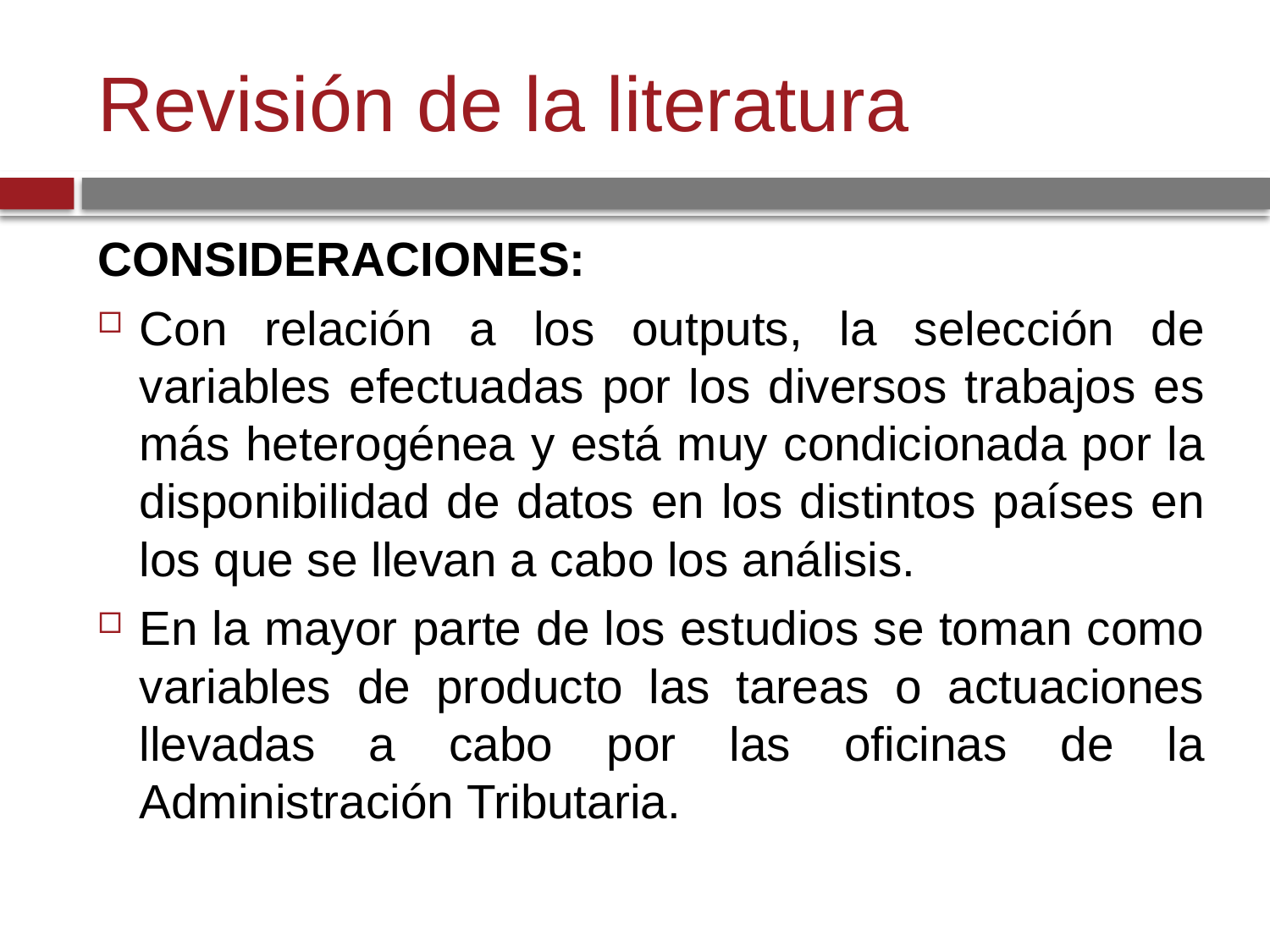

# Revisión de la literatura
CONSIDERACIONES:
Con relación a los outputs, la selección de variables efectuadas por los diversos trabajos es más heterogénea y está muy condicionada por la disponibilidad de datos en los distintos países en los que se llevan a cabo los análisis.
En la mayor parte de los estudios se toman como variables de producto las tareas o actuaciones llevadas a cabo por las oficinas de la Administración Tributaria.